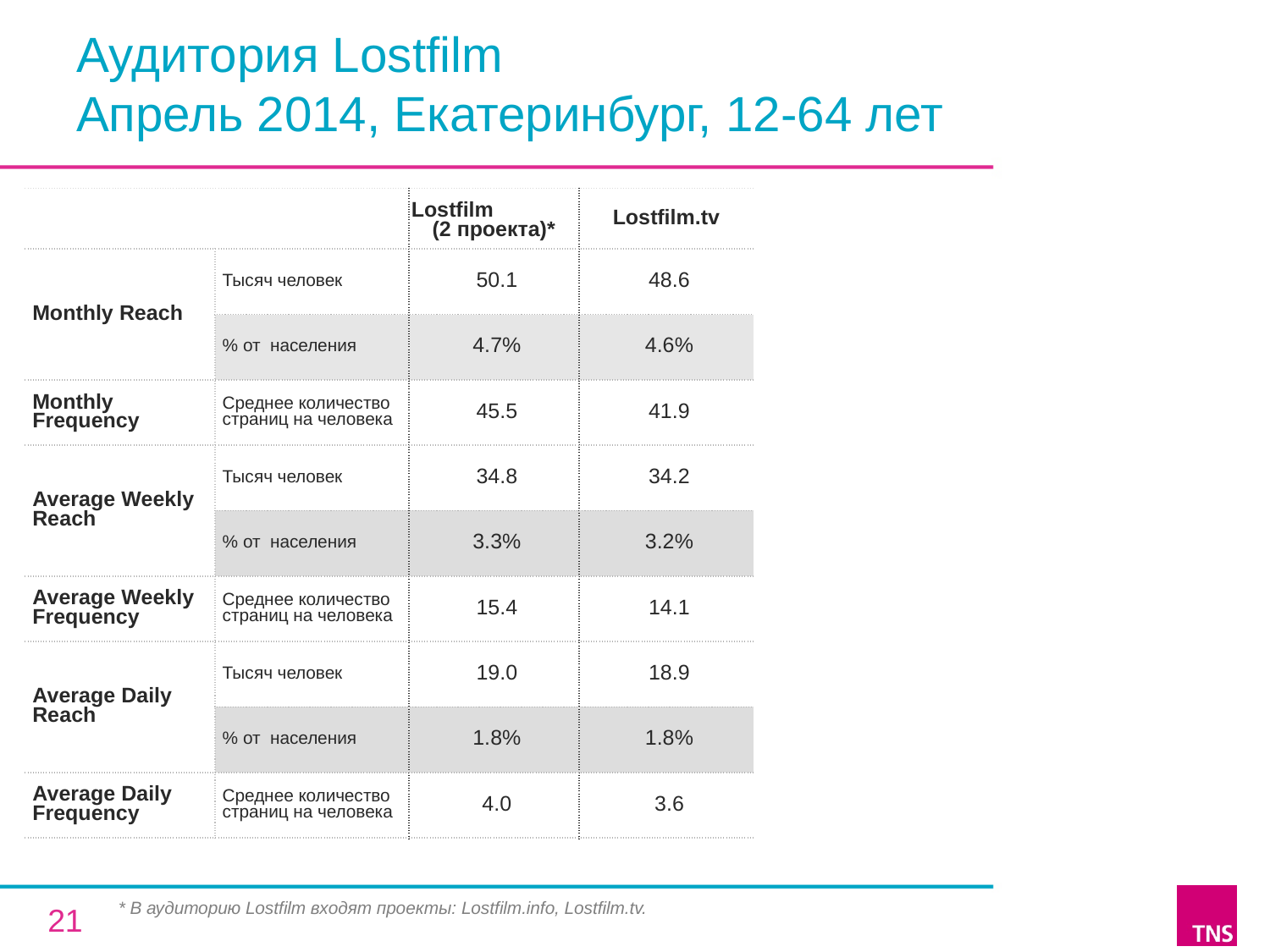

# Аудитория Lostfilm Апрель 2014, Екатеринбург, 12-64 лет
|  |  | Lostfilm (2 проекта)\* | Lostfilm.tv |
| --- | --- | --- | --- |
| Monthly Reach | Тысяч человек | 50.1 | 48.6 |
|  | % от населения | 4.7% | 4.6% |
| Monthly Frequency | Среднее количество страниц на человека | 45.5 | 41.9 |
| Average Weekly Reach | Тысяч человек | 34.8 | 34.2 |
|  | % от населения | 3.3% | 3.2% |
| Average Weekly Frequency | Среднее количество страниц на человека | 15.4 | 14.1 |
| Average Daily Reach | Тысяч человек | 19.0 | 18.9 |
|  | % от населения | 1.8% | 1.8% |
| Average Daily Frequency | Среднее количество страниц на человека | 4.0 | 3.6 |
* В аудиторию Lostfilm входят проекты: Lostfilm.info, Lostfilm.tv.
21